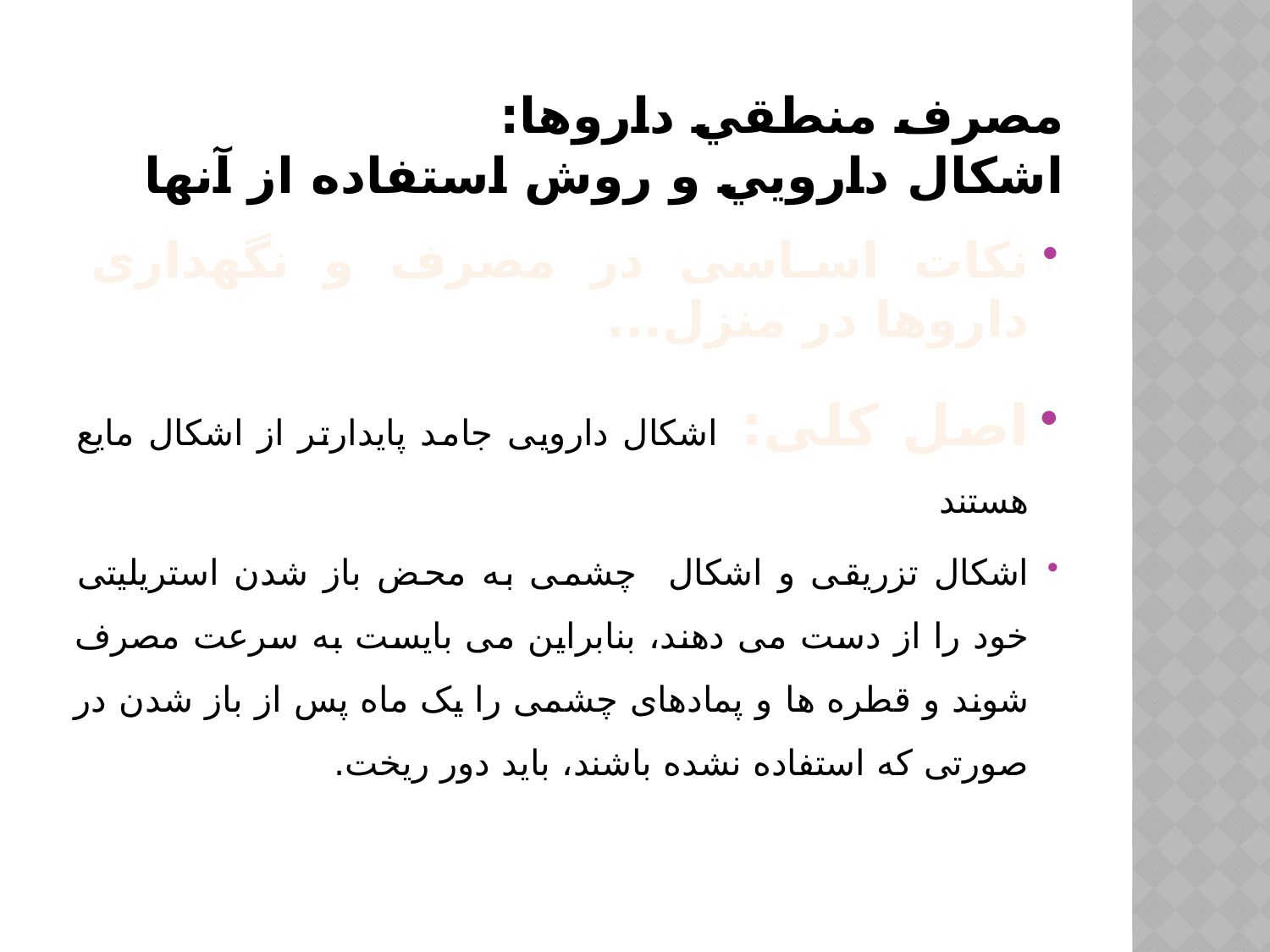

# مصرف منطقي داروها: اشكال دارويي و روش استفاده از آنها
نکات اساسی در مصرف و نگهداری داروها در منزل...
اصل کلی: اشکال دارویی جامد پایدارتر از اشکال مایع هستند
اشکال تزریقی و اشکال  چشمی به محض باز شدن استریلیتی خود را از دست می دهند، بنابراین می بایست به سرعت مصرف شوند و قطره ها و پمادهای چشمی را یک ماه پس از باز شدن در صورتی که استفاده نشده باشند، باید دور ریخت.